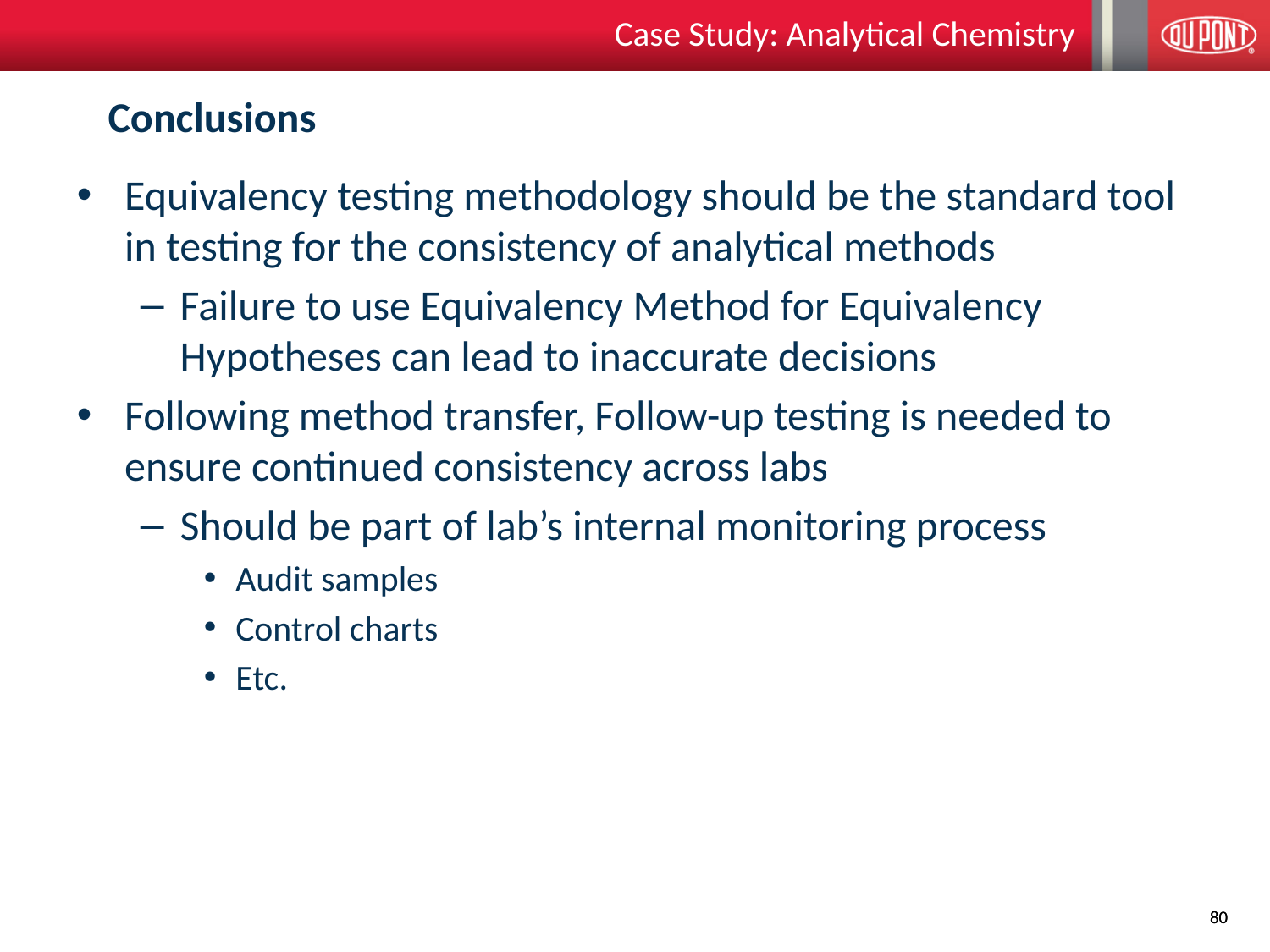

Case Study: Analytical Chemistry
# Conclusions
Equivalency testing methodology should be the standard tool in testing for the consistency of analytical methods
Failure to use Equivalency Method for Equivalency Hypotheses can lead to inaccurate decisions
Following method transfer, Follow-up testing is needed to ensure continued consistency across labs
Should be part of lab’s internal monitoring process
Audit samples
Control charts
Etc.